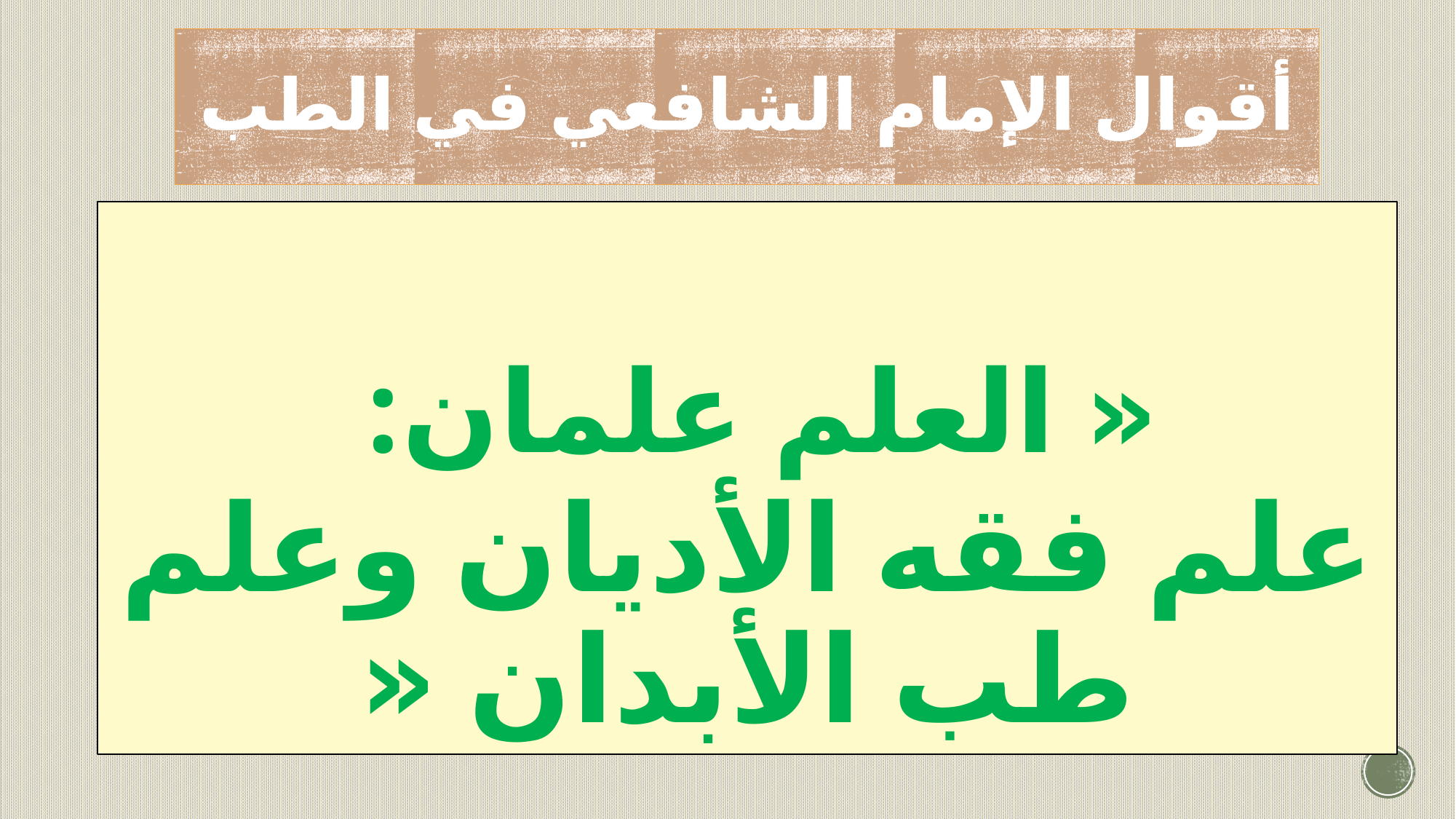

# أقوال الإمام الشافعي في الطب

« العلم علمان:
علم فقه الأديان وعلم طب الأبدان «